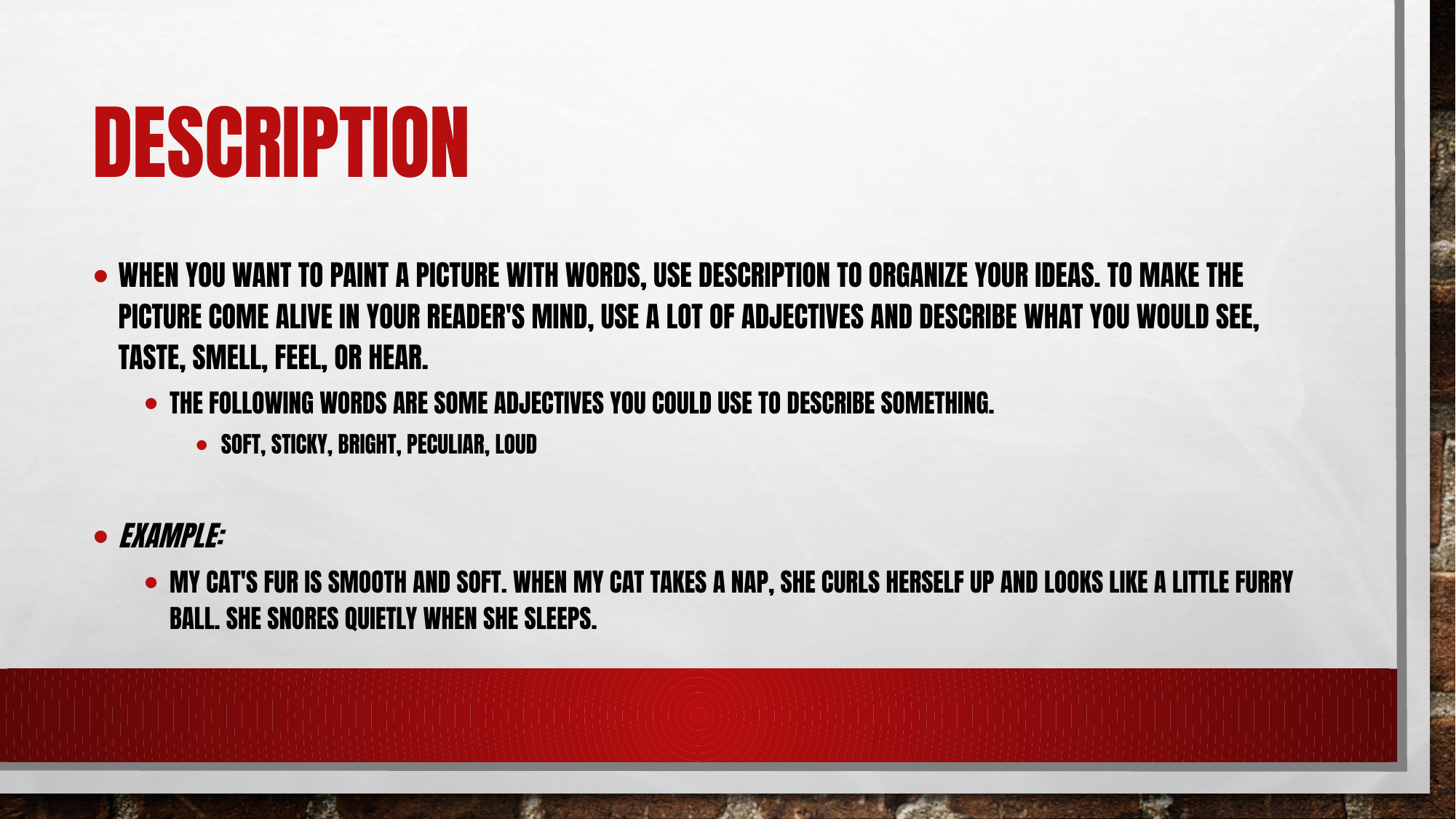

# Description
When you want to paint a picture with words, use description to organize your ideas. To make the picture come alive in your reader's mind, use a lot of adjectives and describe what you would see, taste, smell, feel, or hear.
The following words are some adjectives you could use to describe something.
Soft, sticky, bright, peculiar, loud

example:
My cat's fur is smooth and soft. When my cat takes a nap, she curls herself up and looks like a little furry ball. She snores quietly when she sleeps.